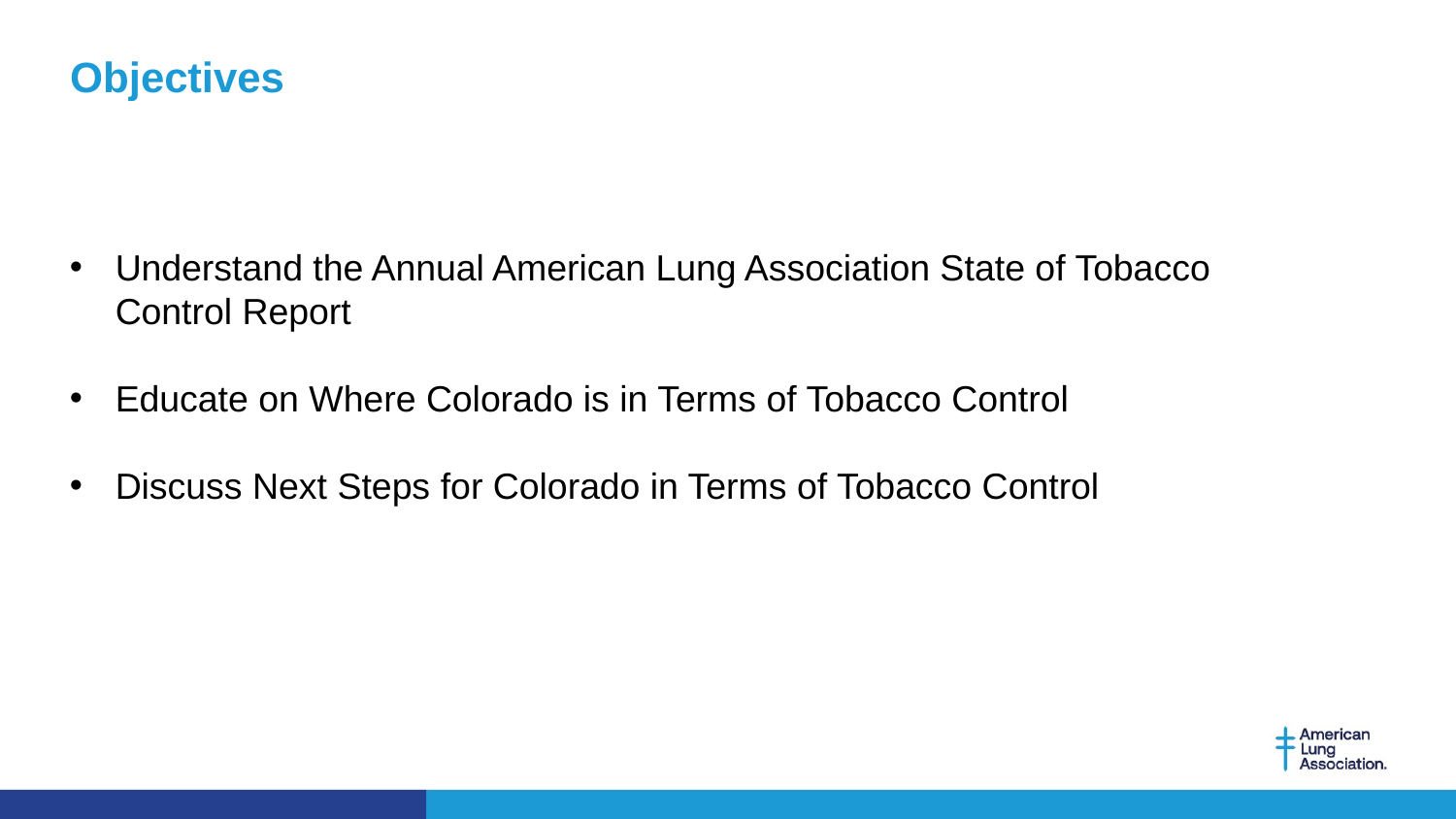

Objectives
Understand the Annual American Lung Association State of Tobacco Control Report

Educate on Where Colorado is in Terms of Tobacco Control

Discuss Next Steps for Colorado in Terms of Tobacco Control